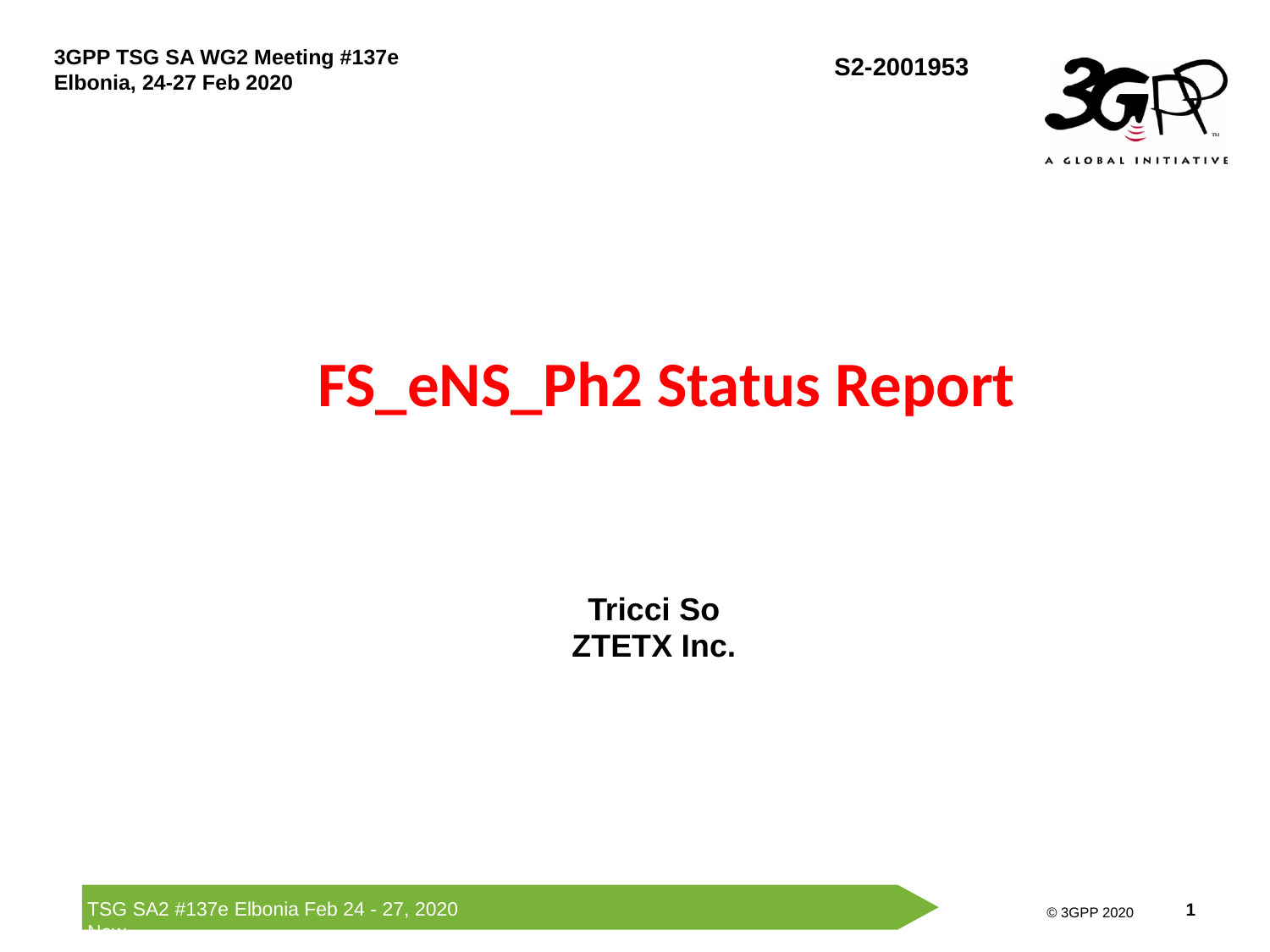

# FS_eNS_Ph2 Status Report
Tricci So
ZTETX Inc.